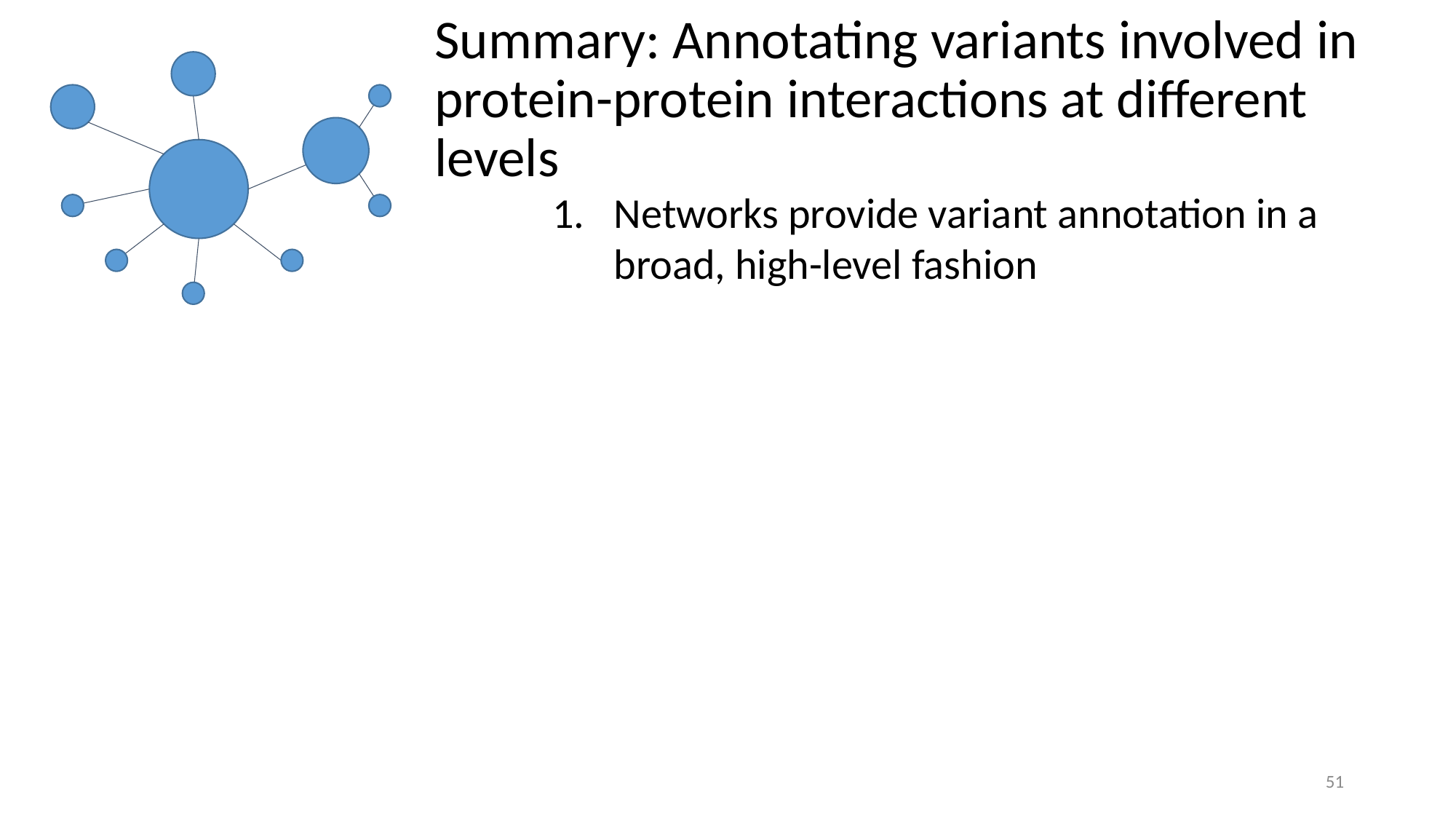

# Summary: Annotating variants involved in protein-protein interactions at different levels

Networks provide variant annotation in a broad, high-level fashion

51